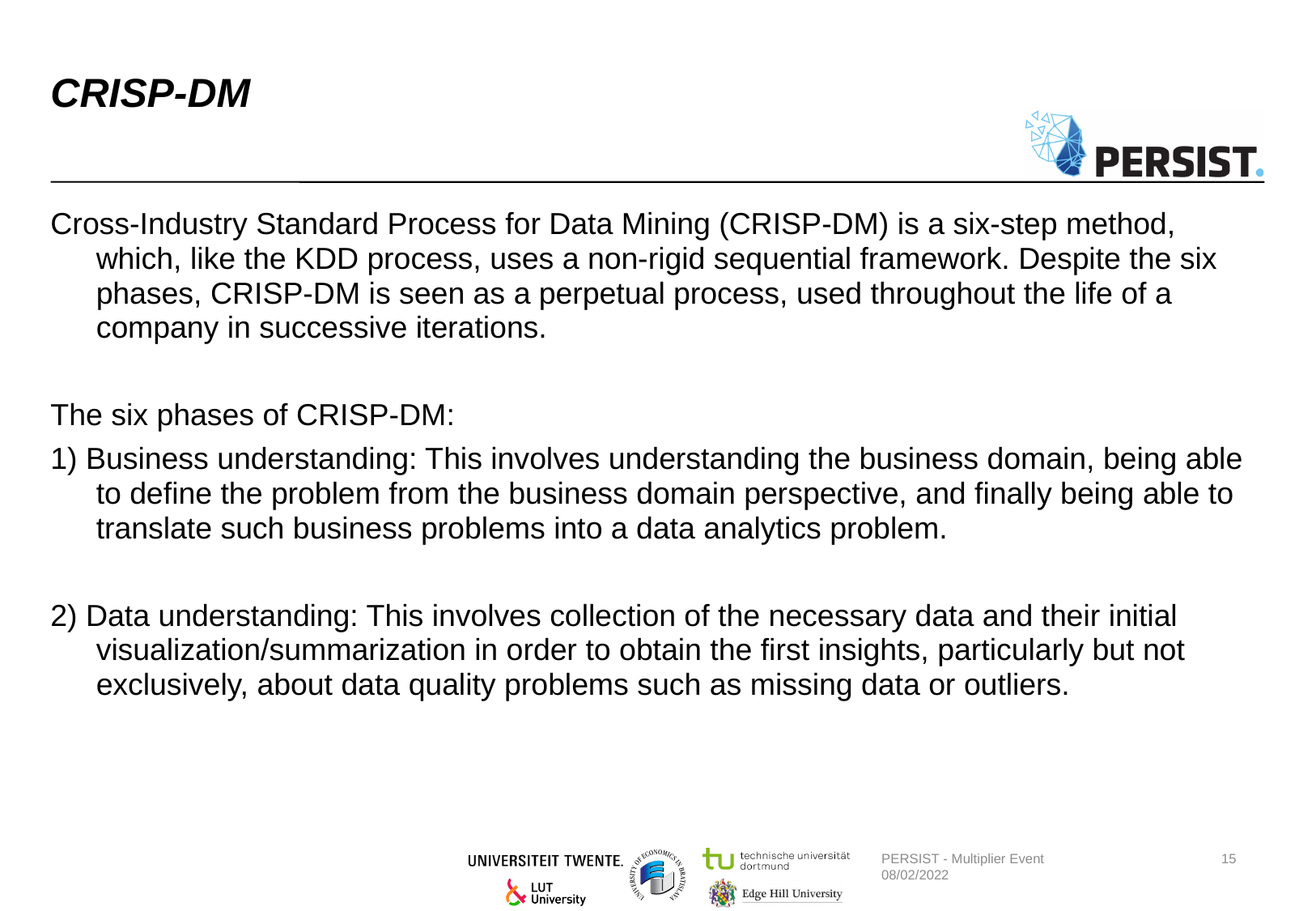

# CRISP-DM

Cross-Industry Standard Process for Data Mining (CRISP-DM) is a six-step method, which, like the KDD process, uses a non-rigid sequential framework. Despite the six phases, CRISP-DM is seen as a perpetual process, used throughout the life of a company in successive iterations.

The six phases of CRISP-DM:
1) Business understanding: This involves understanding the business domain, being able to define the problem from the business domain perspective, and finally being able to translate such business problems into a data analytics problem.

2) Data understanding: This involves collection of the necessary data and their initial visualization/summarization in order to obtain the first insights, particularly but not exclusively, about data quality problems such as missing data or outliers.